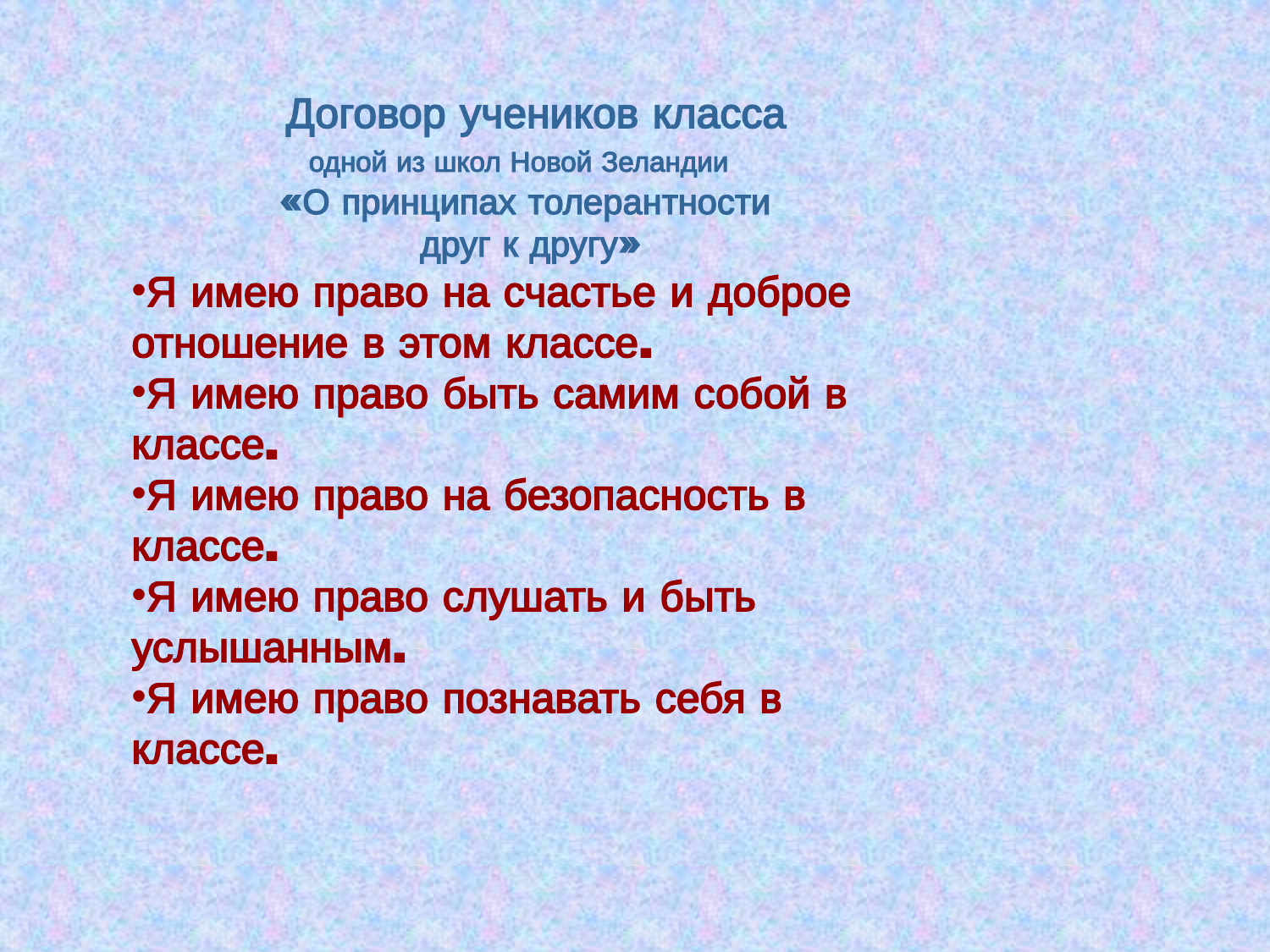

Договор учеников класса
одной из школ Новой Зеландии
«О принципах толерантности
друг к другу»
Я имею право на счастье и доброе отношение в этом классе.
Я имею право быть самим собой в классе.
Я имею право на безопасность в классе.
Я имею право слушать и быть услышанным.
Я имею право познавать себя в классе.